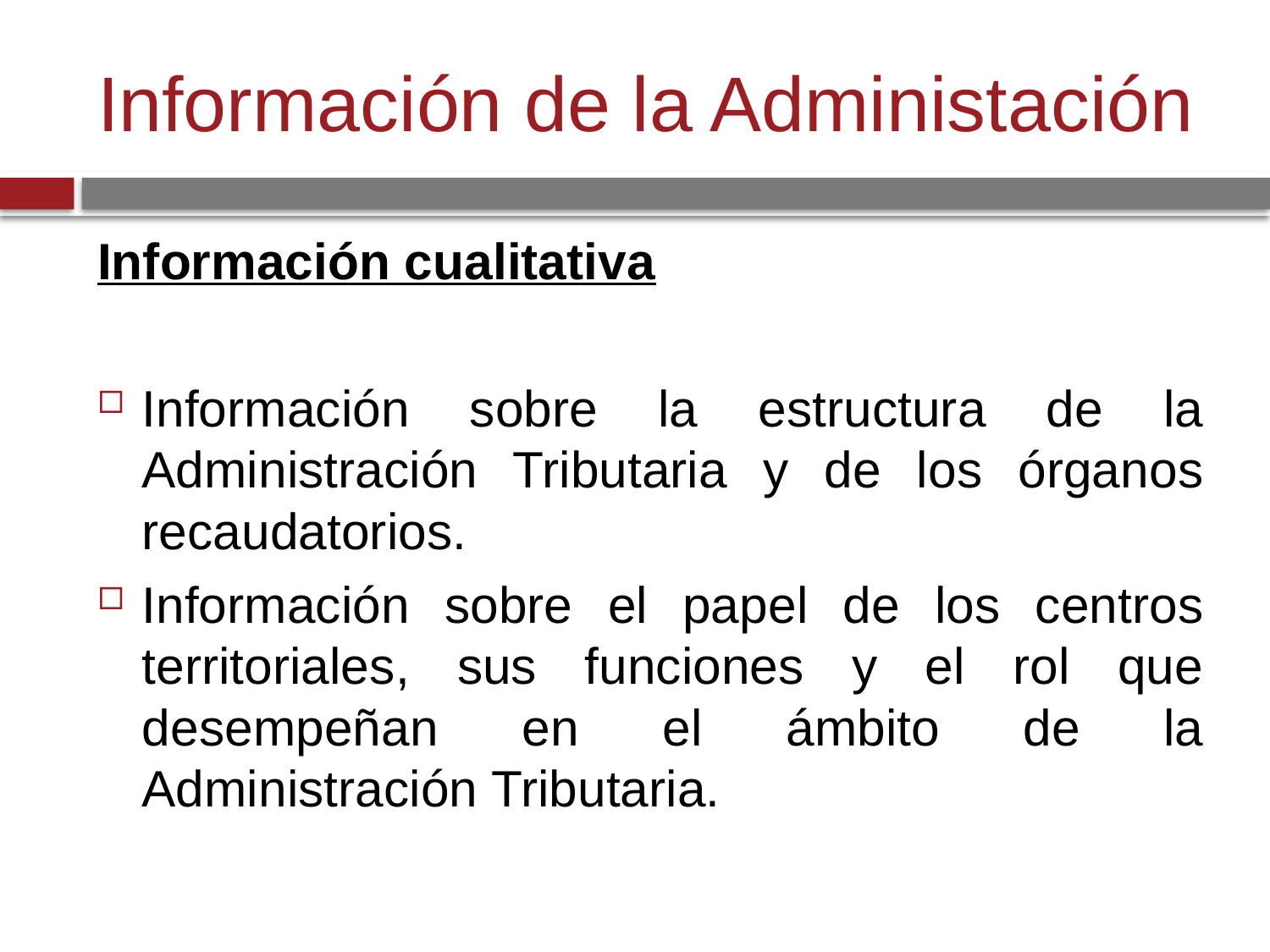

# Información de la Administación
Información cualitativa

Información sobre la estructura de la Administración Tributaria y de los órganos recaudatorios.
Información sobre el papel de los centros territoriales, sus funciones y el rol que desempeñan en el ámbito de la Administración Tributaria.